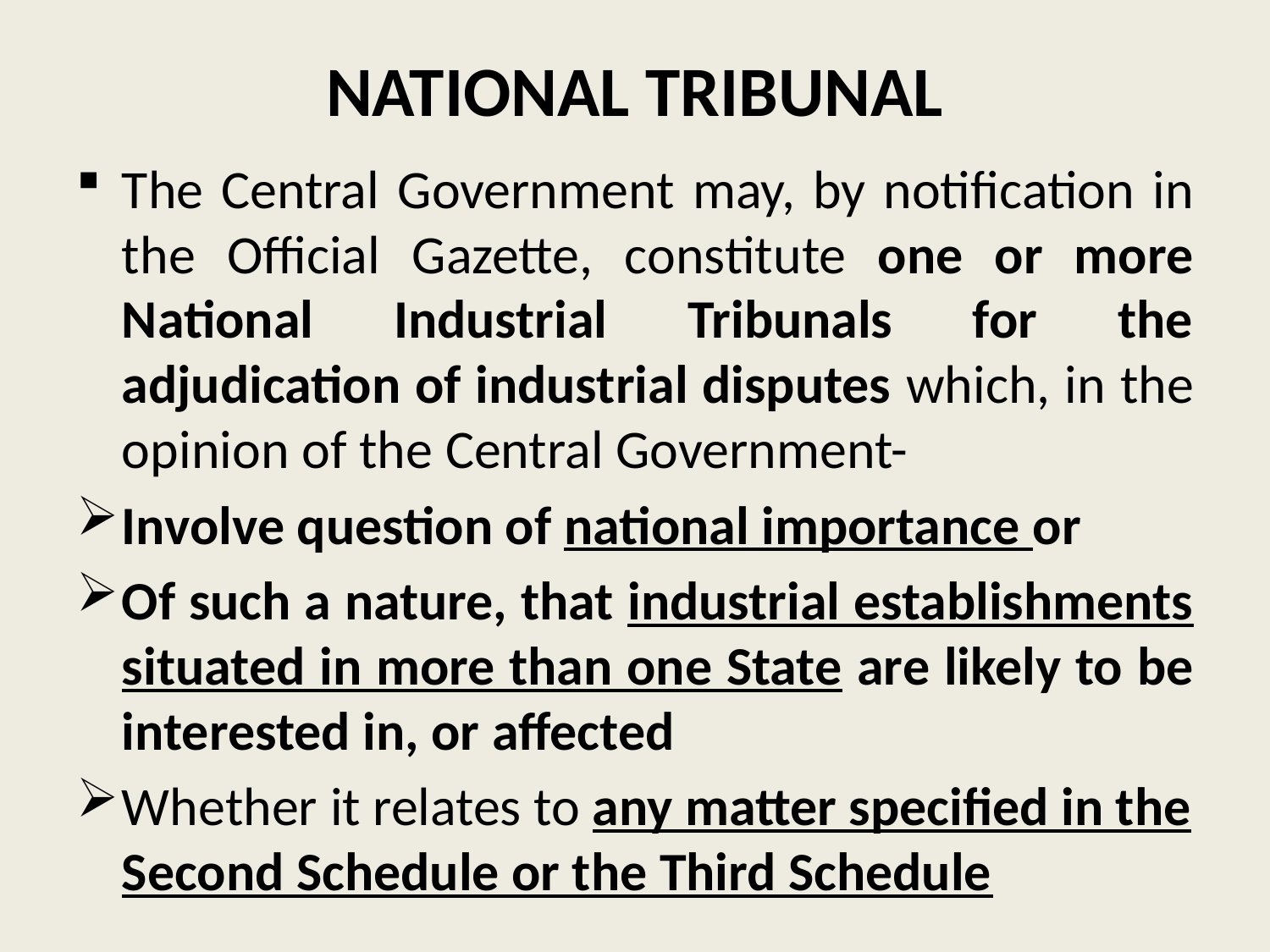

# NATIONAL TRIBUNAL
The Central Government may, by notification in the Official Gazette, constitute one or more National Industrial Tribunals for the adjudication of industrial disputes which, in the opinion of the Central Government-
Involve question of national importance or
Of such a nature, that industrial establishments situated in more than one State are likely to be interested in, or affected
Whether it relates to any matter specified in the Second Schedule or the Third Schedule